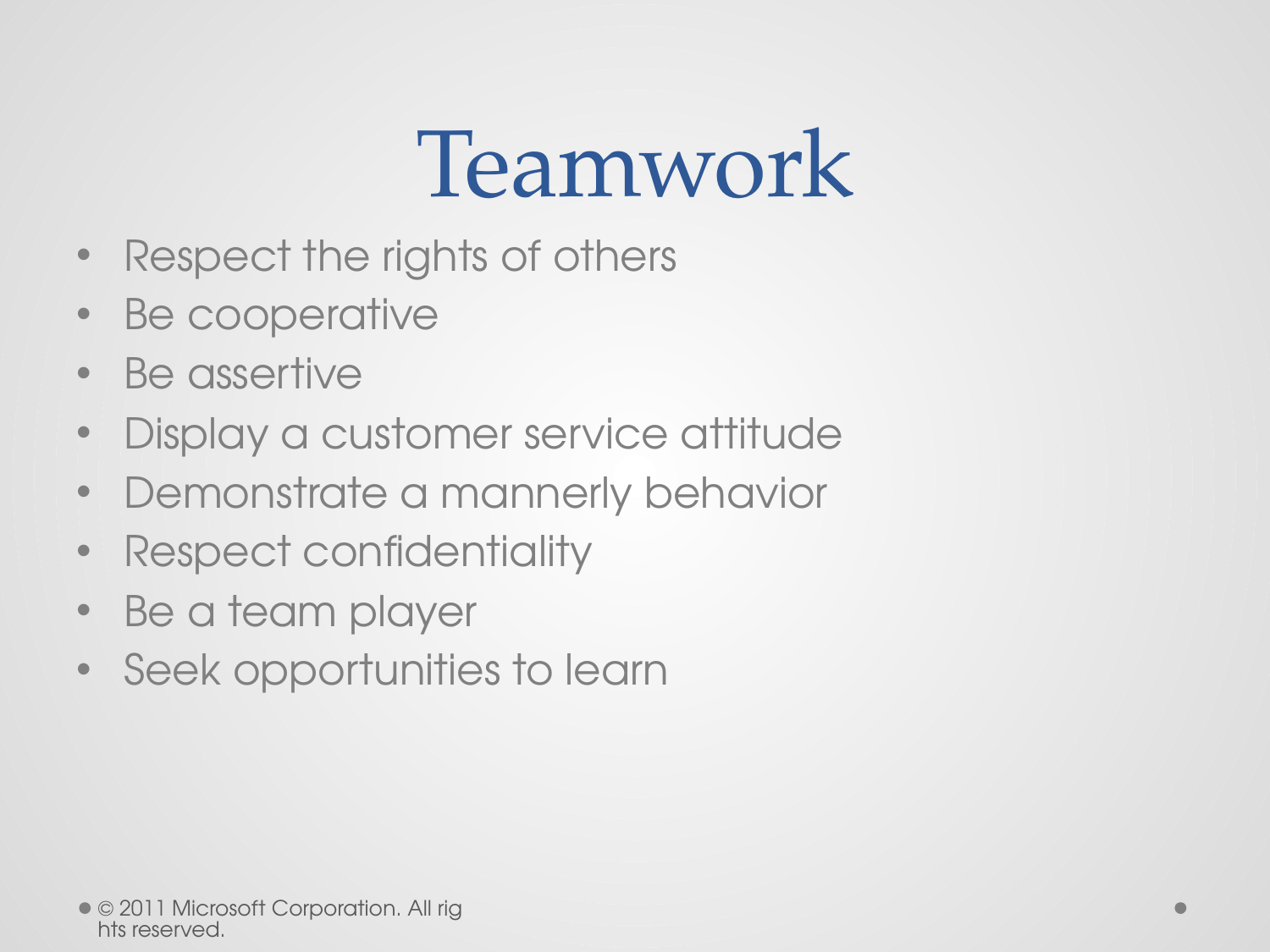

# Teamwork
Respect the rights of others
Be cooperative
Be assertive
Display a customer service attitude
Demonstrate a mannerly behavior
Respect confidentiality
Be a team player
Seek opportunities to learn
© 2011 Microsoft Corporation. All rights reserved.